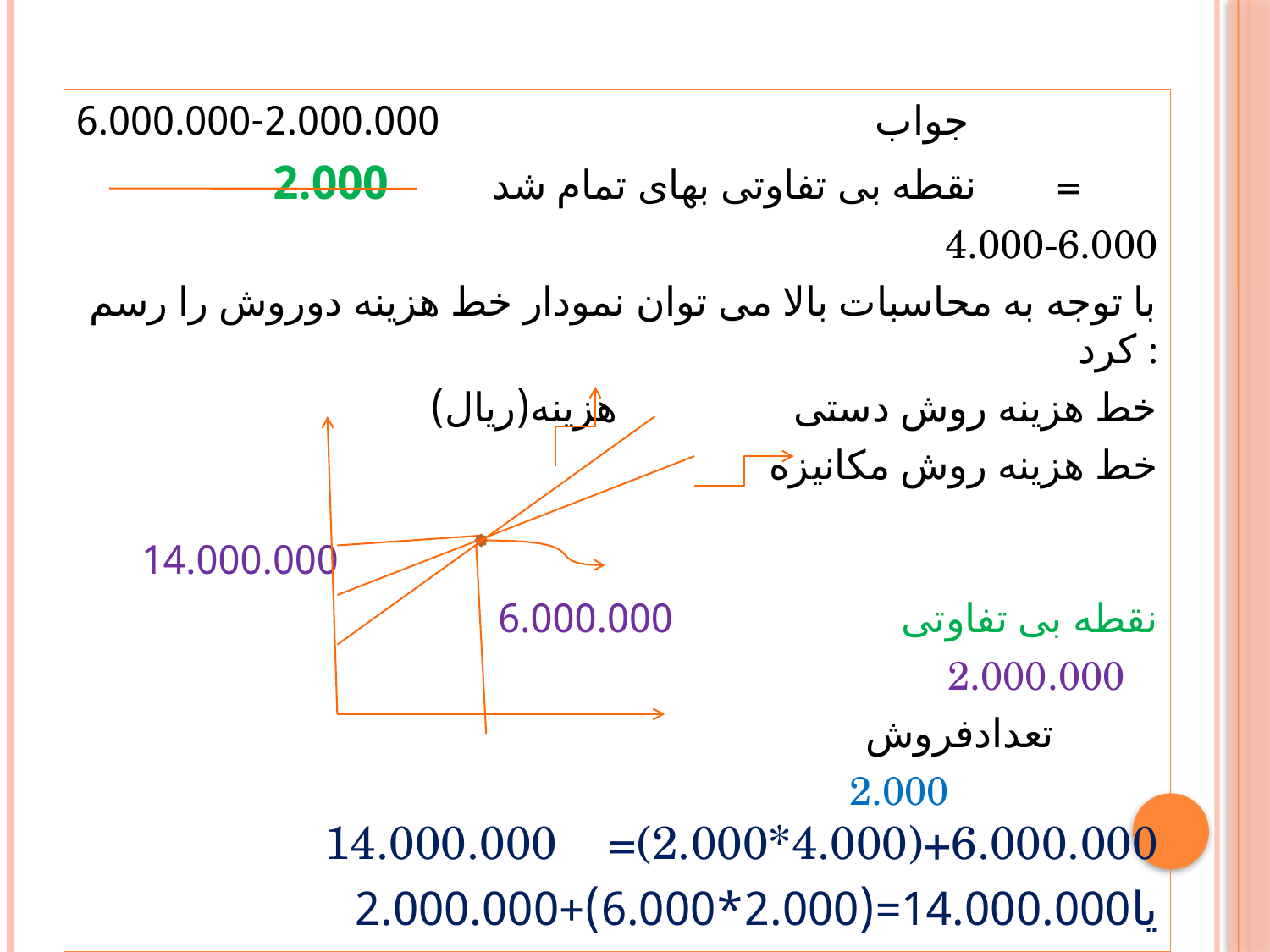

#
جواب                                          2.000.000-6.000.000
نقطه بی تفاوتی بهای تمام شد          2.000       =
                                                                        4.000-6.000
با توجه به محاسبات بالا می توان نمودار خط هزینه دوروش را رسم کرد :
                             خط هزینه روش دستی                 هزینه(ریال)
           خط هزینه روش مکانیزه                                                                                                                                                                                                                                            14.000.000
                                       نقطه بی تفاوتی                      6.000.000
                                                                              2.000.000
                              تعدادفروش
                                                         2.000                    14.000.000    =(2.000*4.000)+6.000.000
یا14.000.000=(2.000*6.000)+2.000.000